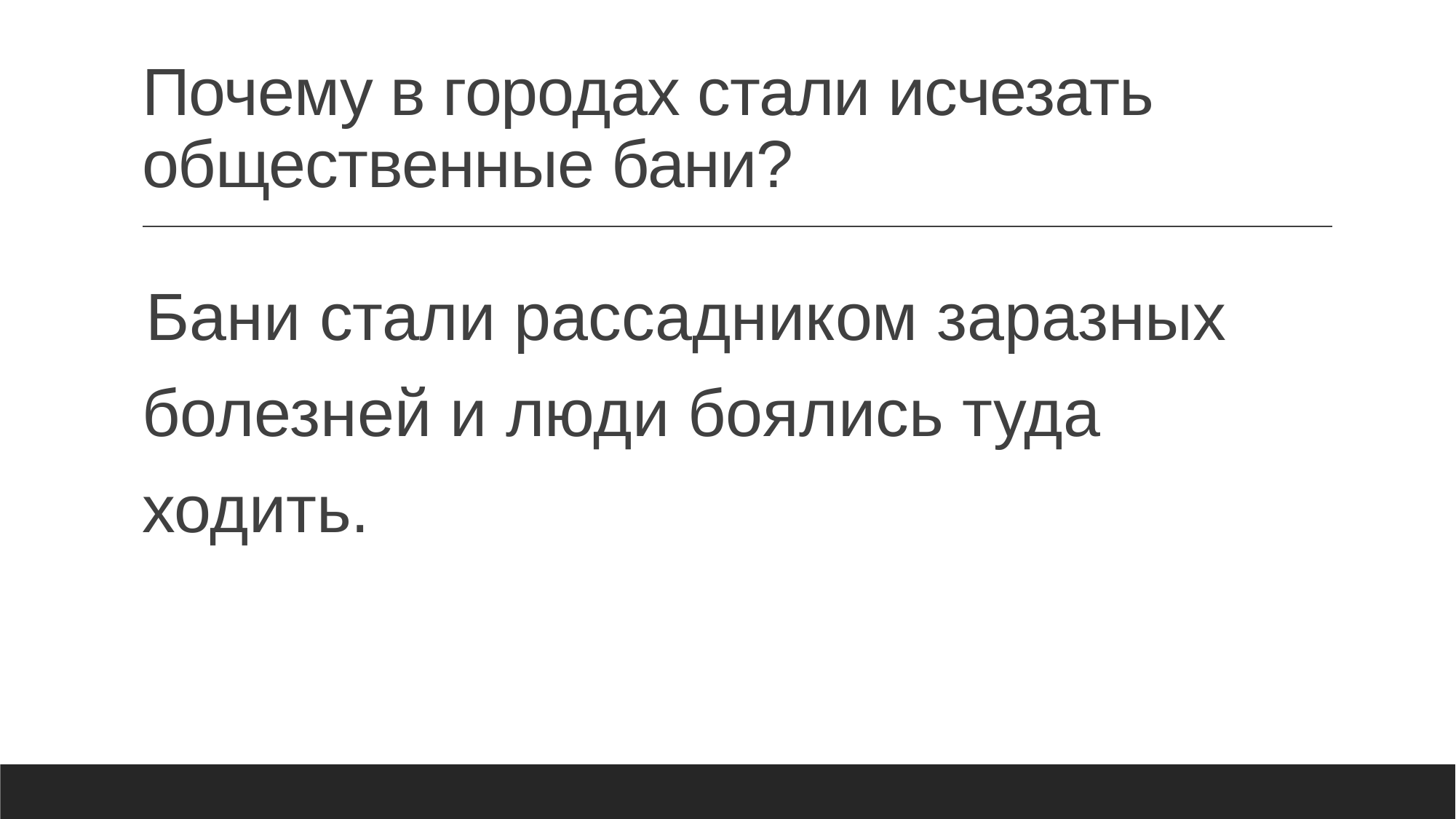

# Почему в городах стали исчезать общественные бани?
Бани стали рассадником заразных болезней и люди боялись туда ходить.